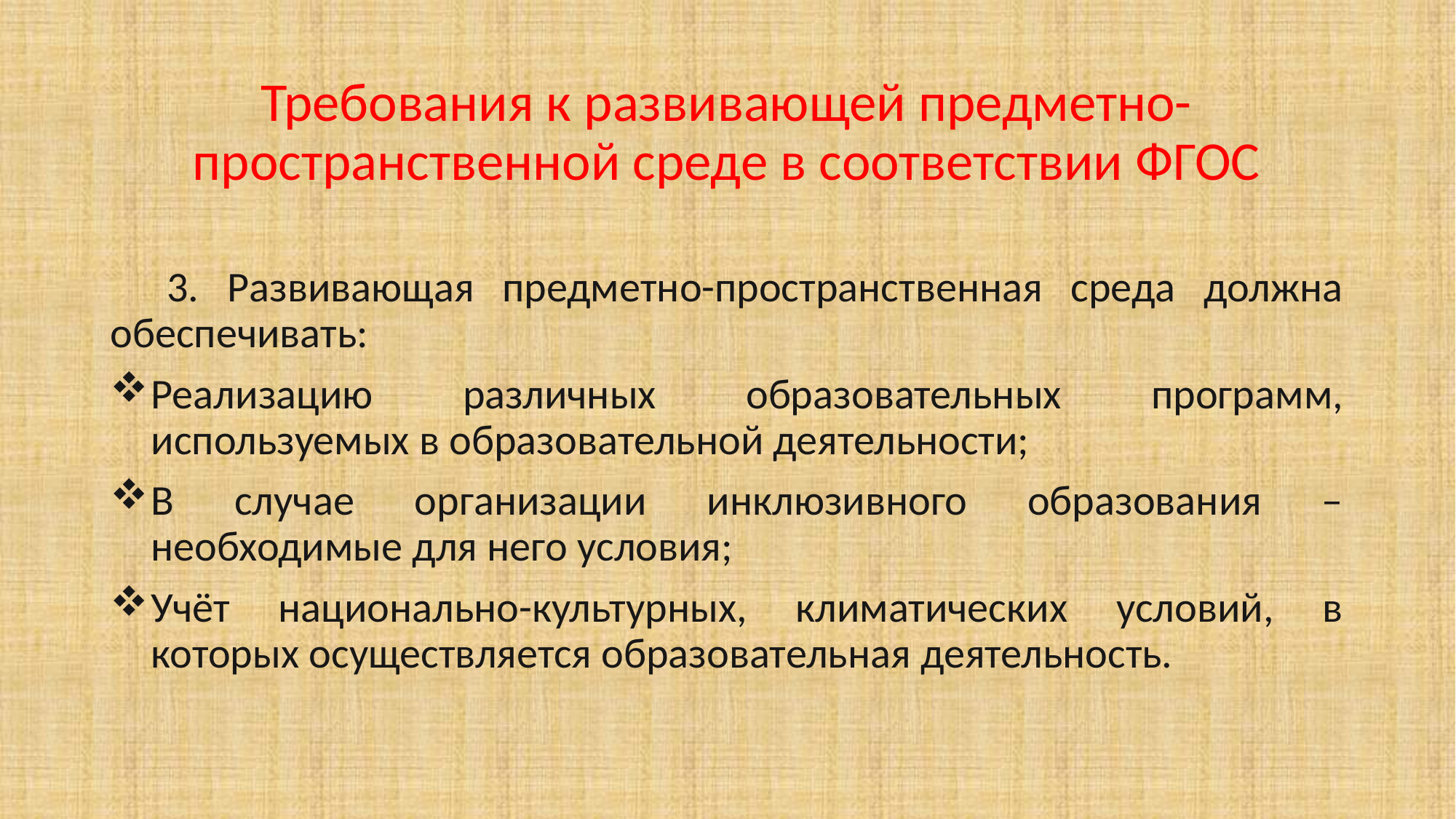

# Требования к развивающей предметно- пространственной среде в соответствии ФГОС
  3. Развивающая предметно-пространственная среда должна обеспечивать:
Реализацию различных образовательных программ, используемых в образовательной деятельности;
В случае организации инклюзивного образования – необходимые для него условия;
Учёт национально-культурных, климатических условий, в которых осуществляется образовательная деятельность.